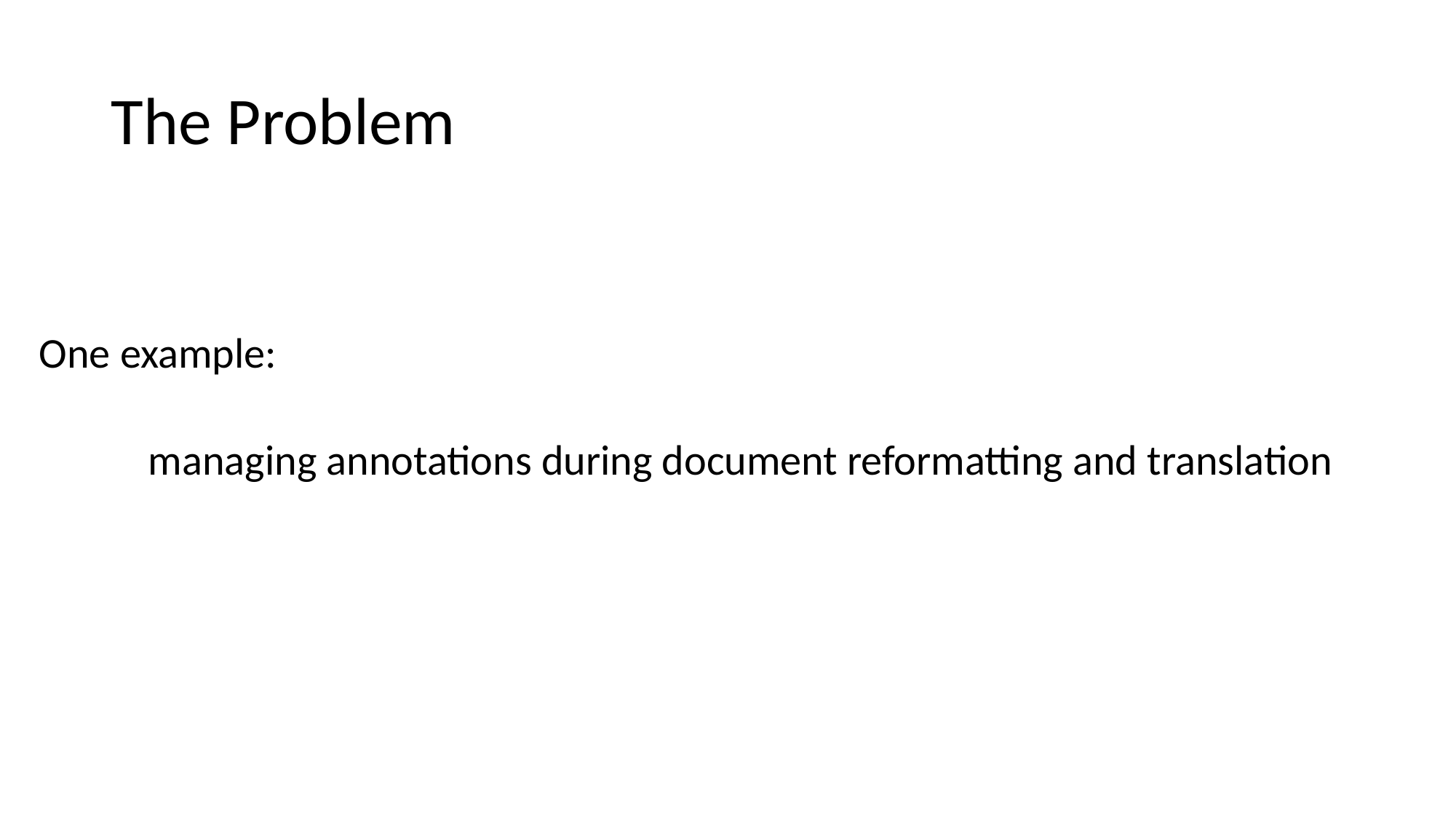

# The Problem
One example:
	managing annotations during document reformatting and translation